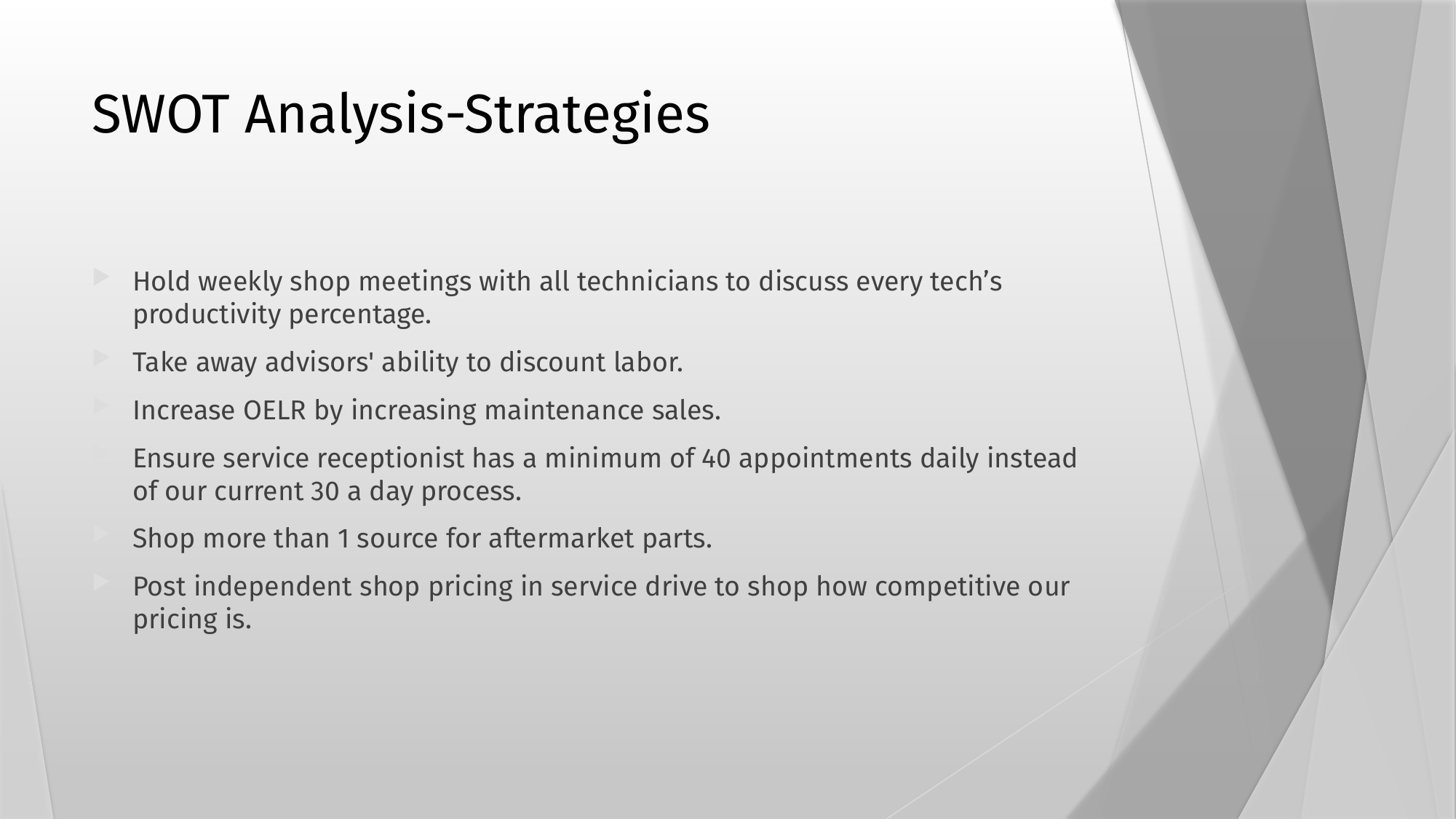

# SWOT Analysis-Strategies
Hold weekly shop meetings with all technicians to discuss every tech’s productivity percentage.
Take away advisors' ability to discount labor.
Increase OELR by increasing maintenance sales.
Ensure service receptionist has a minimum of 40 appointments daily instead of our current 30 a day process.
Shop more than 1 source for aftermarket parts.
Post independent shop pricing in service drive to shop how competitive our pricing is.